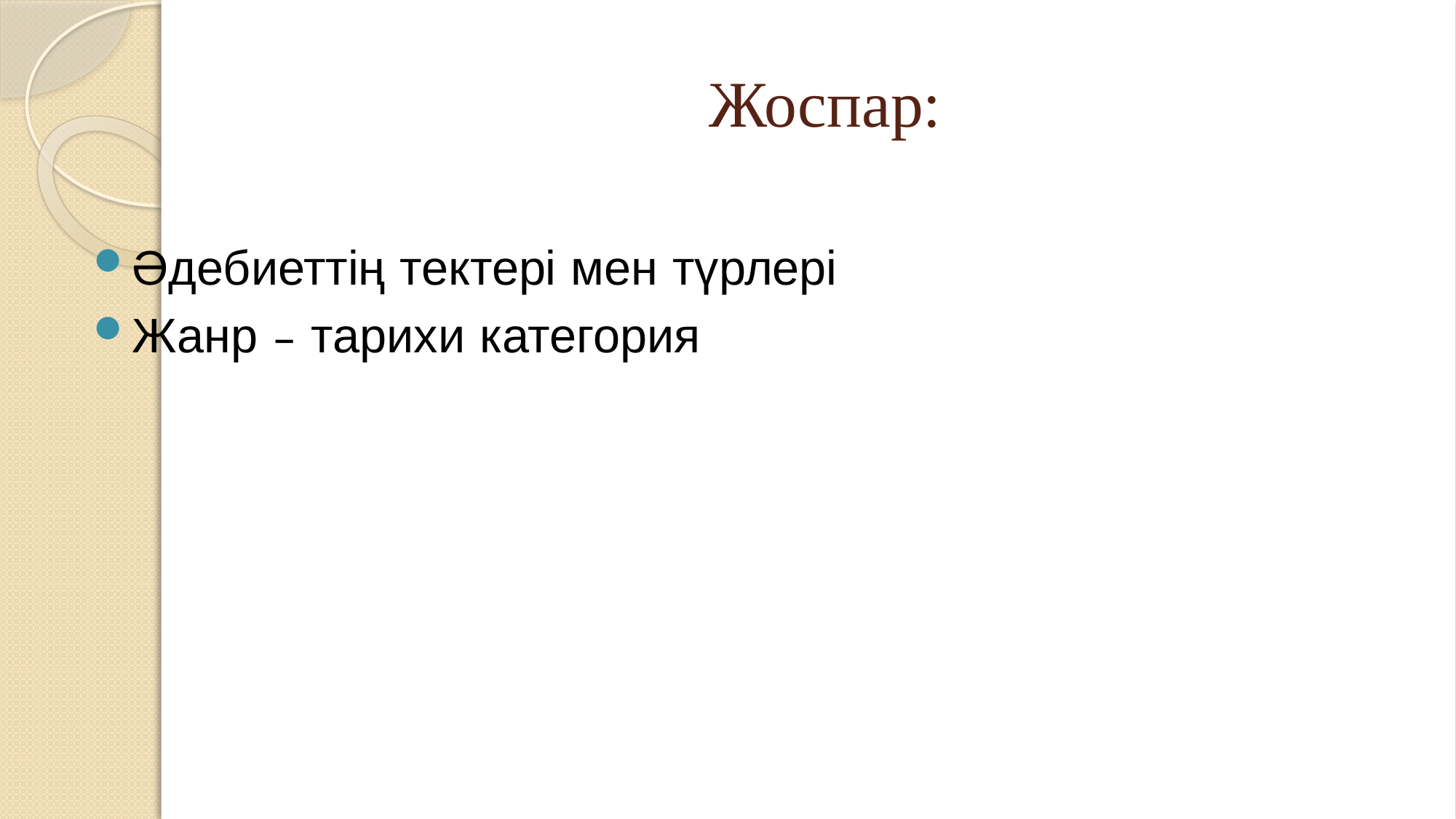

# Жоспар:
Әдебиеттің тектері мен түрлері
Жанр – тарихи категория